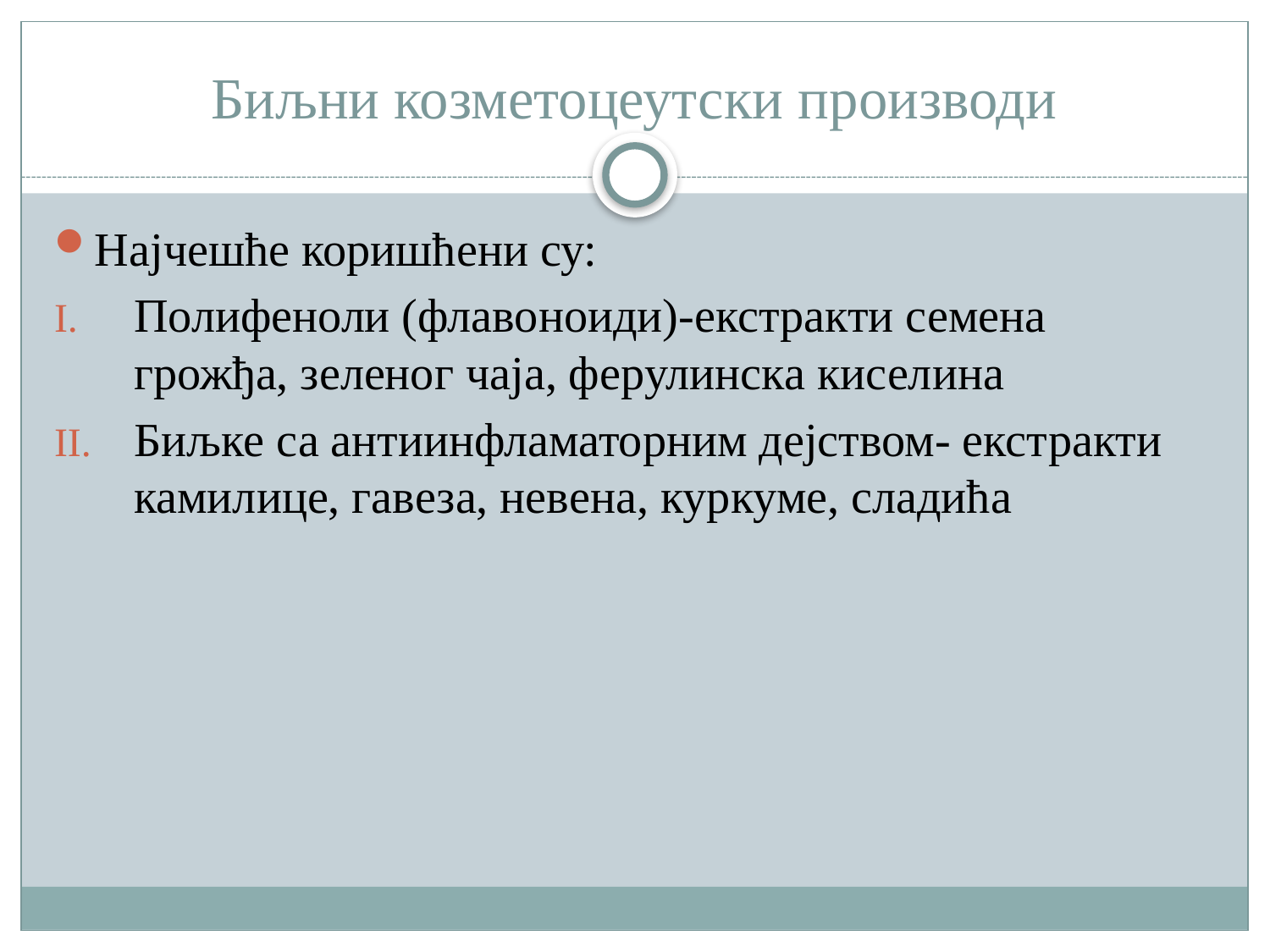

# Биљни козметоцеутски производи
Најчешће коришћени су:
Полифеноли (флавоноиди)-екстракти семена грожђа, зеленог чаја, ферулинска киселина
Биљке са антиинфламаторним дејством- екстракти камилице, гавеза, невена, куркуме, сладића